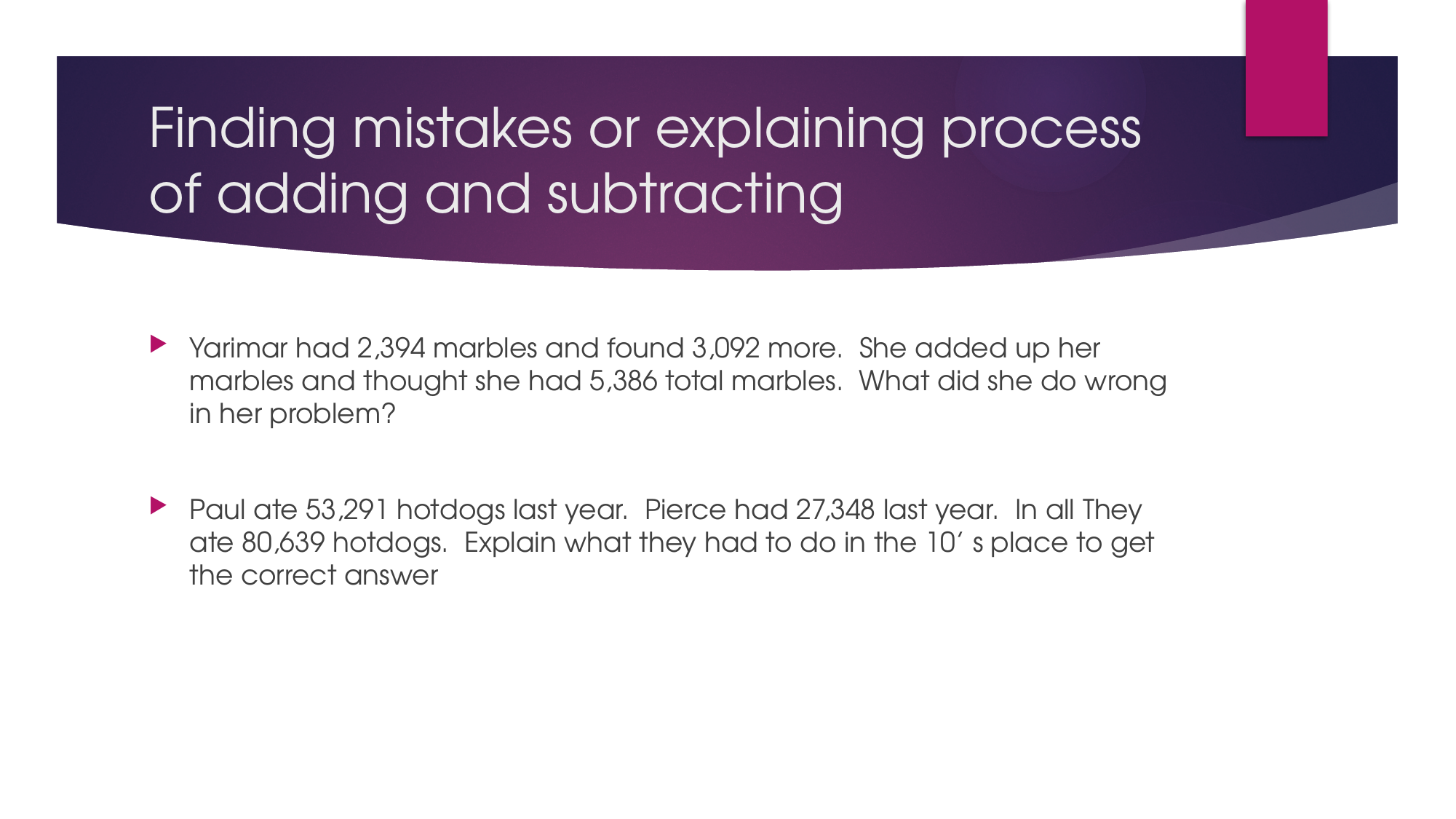

# Finding mistakes or explaining process of adding and subtracting
Yarimar had 2,394 marbles and found 3,092 more.  She added up her marbles and thought she had 5,386 total marbles.  What did she do wrong in her problem?

Paul ate 53,291 hotdogs last year.  Pierce had 27,348 last year.  In all They ate 80,639 hotdogs.  Explain what they had to do in the 10’ s place to get the correct answer